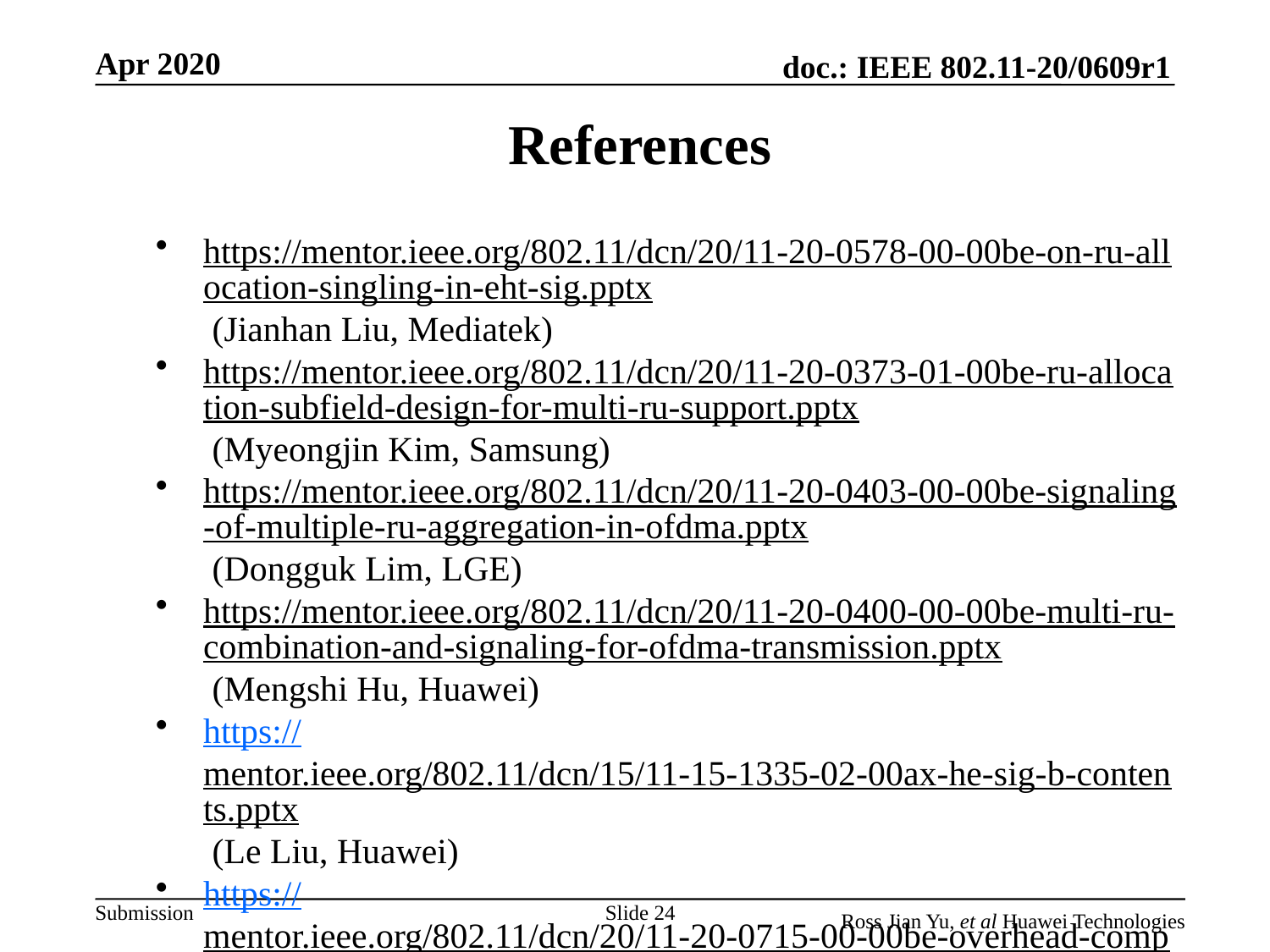

References
https://mentor.ieee.org/802.11/dcn/20/11-20-0578-00-00be-on-ru-allocation-singling-in-eht-sig.pptx (Jianhan Liu, Mediatek)
https://mentor.ieee.org/802.11/dcn/20/11-20-0373-01-00be-ru-allocation-subfield-design-for-multi-ru-support.pptx (Myeongjin Kim, Samsung)
https://mentor.ieee.org/802.11/dcn/20/11-20-0403-00-00be-signaling-of-multiple-ru-aggregation-in-ofdma.pptx (Dongguk Lim, LGE)
https://mentor.ieee.org/802.11/dcn/20/11-20-0400-00-00be-multi-ru-combination-and-signaling-for-ofdma-transmission.pptx (Mengshi Hu, Huawei)
https://mentor.ieee.org/802.11/dcn/15/11-15-1335-02-00ax-he-sig-b-contents.pptx (Le Liu, Huawei)
https://mentor.ieee.org/802.11/dcn/20/11-20-0715-00-00be-overhead-comparisons-of-eht-sig.pptx (Myeongjin Kim, Samsung)

Slide 24